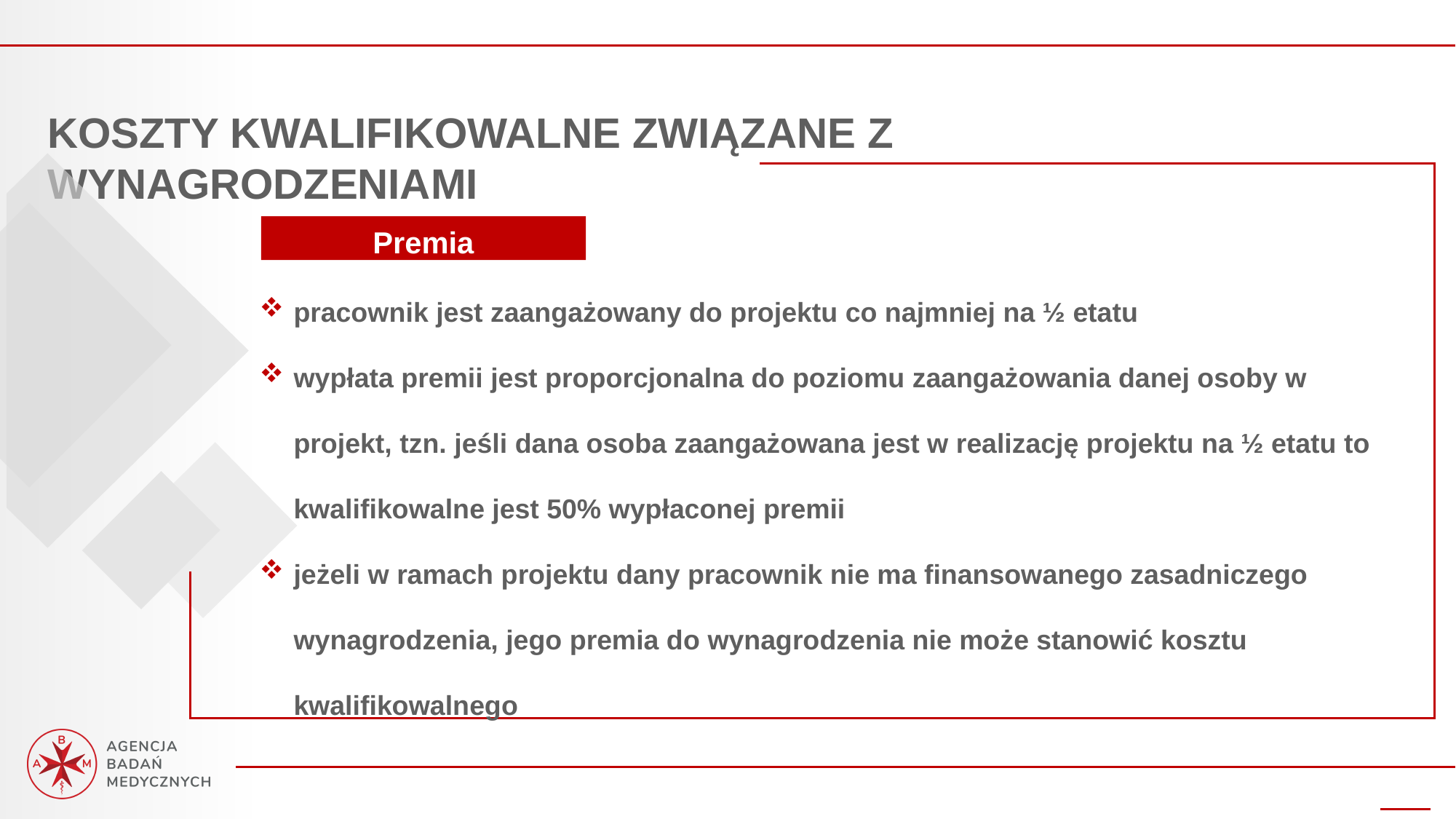

KOSZTY KWALIFIKOWALNE ZWIĄZANE Z WYNAGRODZENIAMI

Premia

pracownik jest zaangażowany do projektu co najmniej na ½ etatu
wypłata premii jest proporcjonalna do poziomu zaangażowania danej osoby w projekt, tzn. jeśli dana osoba zaangażowana jest w realizację projektu na ½ etatu to kwalifikowalne jest 50% wypłaconej premii
jeżeli w ramach projektu dany pracownik nie ma finansowanego zasadniczego wynagrodzenia, jego premia do wynagrodzenia nie może stanowić kosztu kwalifikowalnego